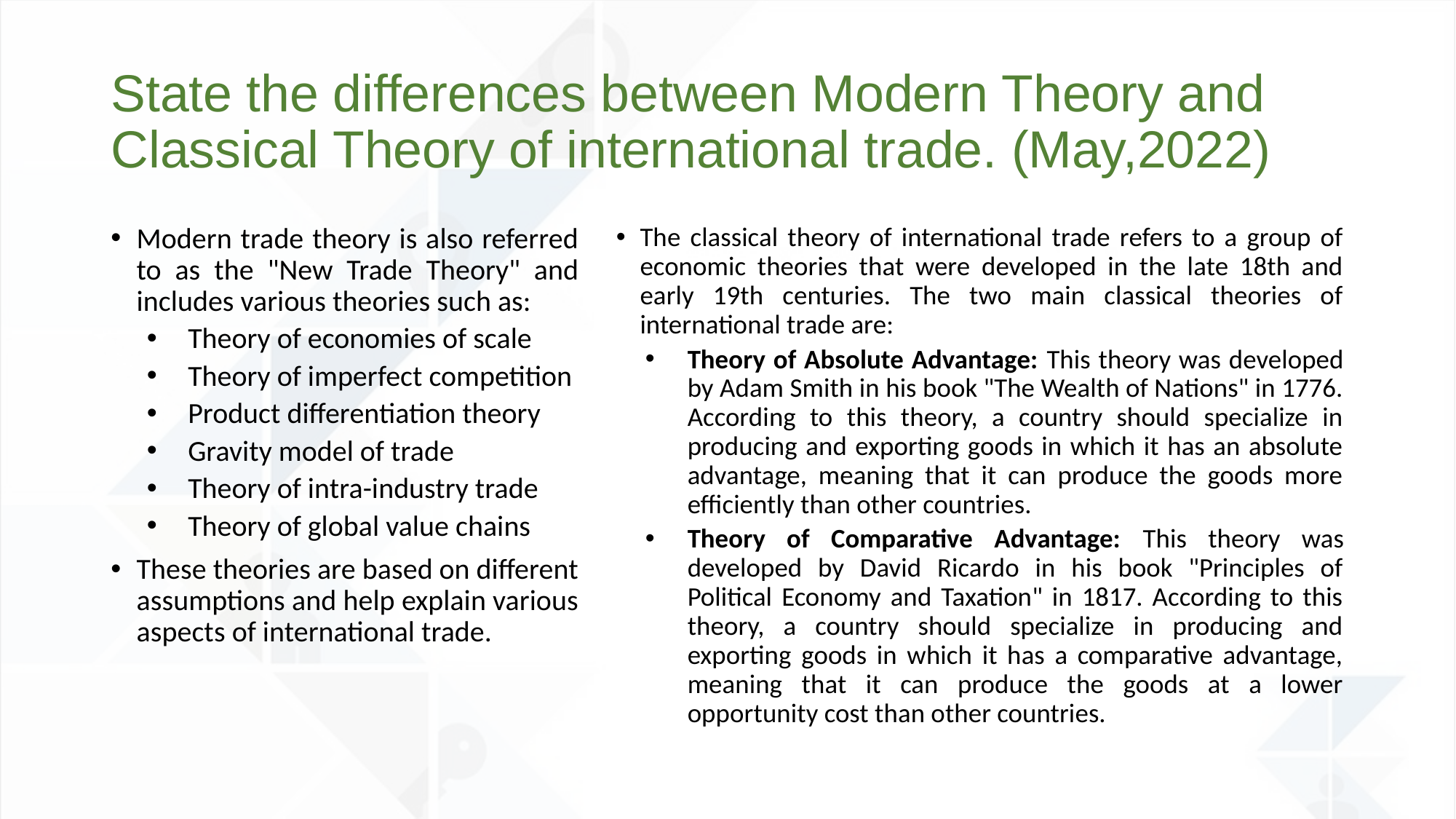

# State the differences between Modern Theory and Classical Theory of international trade. (May,2022)
Modern trade theory is also referred to as the "New Trade Theory" and includes various theories such as:
Theory of economies of scale
Theory of imperfect competition
Product differentiation theory
Gravity model of trade
Theory of intra-industry trade
Theory of global value chains
These theories are based on different assumptions and help explain various aspects of international trade.

The classical theory of international trade refers to a group of economic theories that were developed in the late 18th and early 19th centuries. The two main classical theories of international trade are:
Theory of Absolute Advantage: This theory was developed by Adam Smith in his book "The Wealth of Nations" in 1776. According to this theory, a country should specialize in producing and exporting goods in which it has an absolute advantage, meaning that it can produce the goods more efficiently than other countries.
Theory of Comparative Advantage: This theory was developed by David Ricardo in his book "Principles of Political Economy and Taxation" in 1817. According to this theory, a country should specialize in producing and exporting goods in which it has a comparative advantage, meaning that it can produce the goods at a lower opportunity cost than other countries.